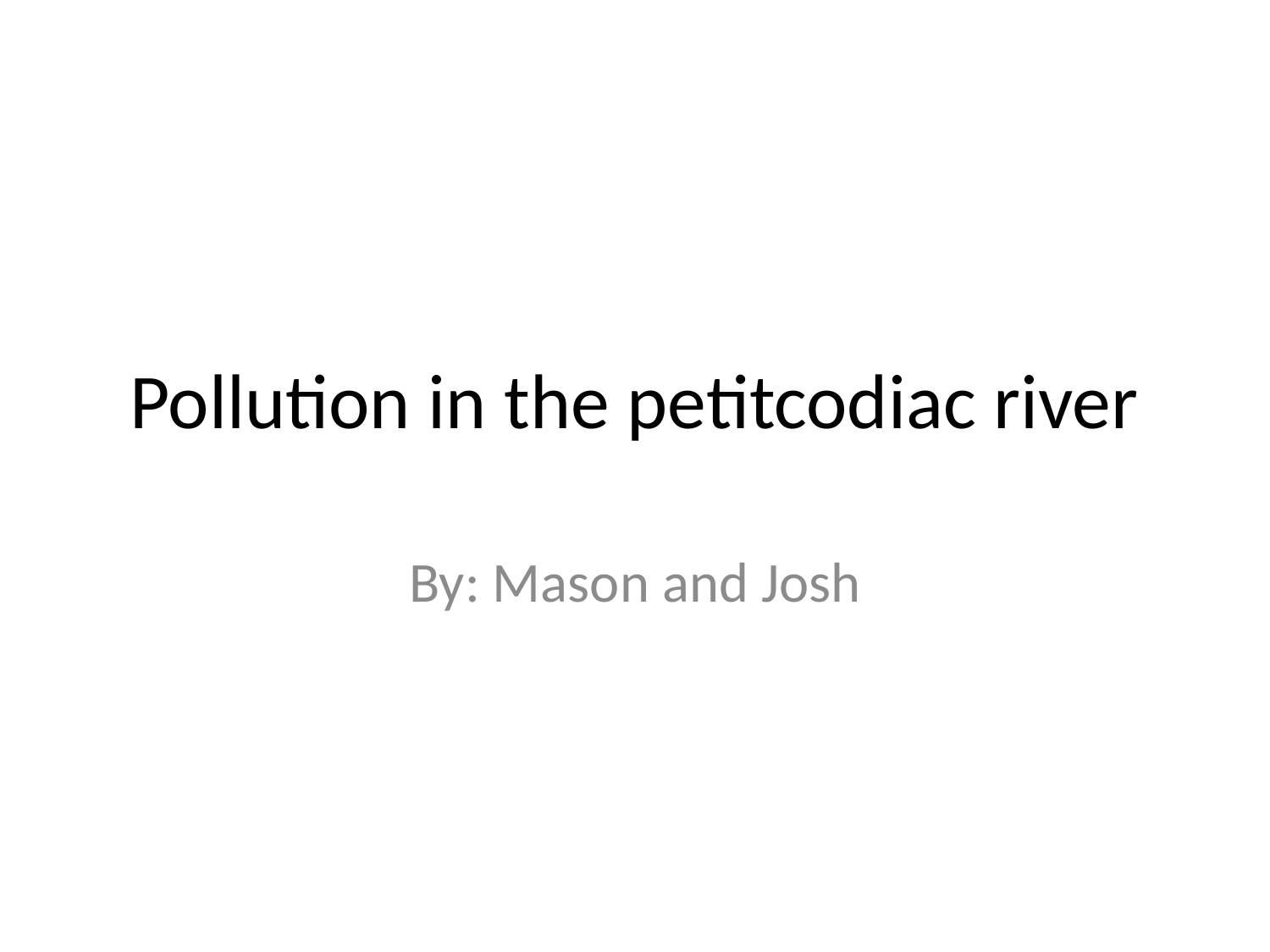

# Pollution in the petitcodiac river
By: Mason and Josh